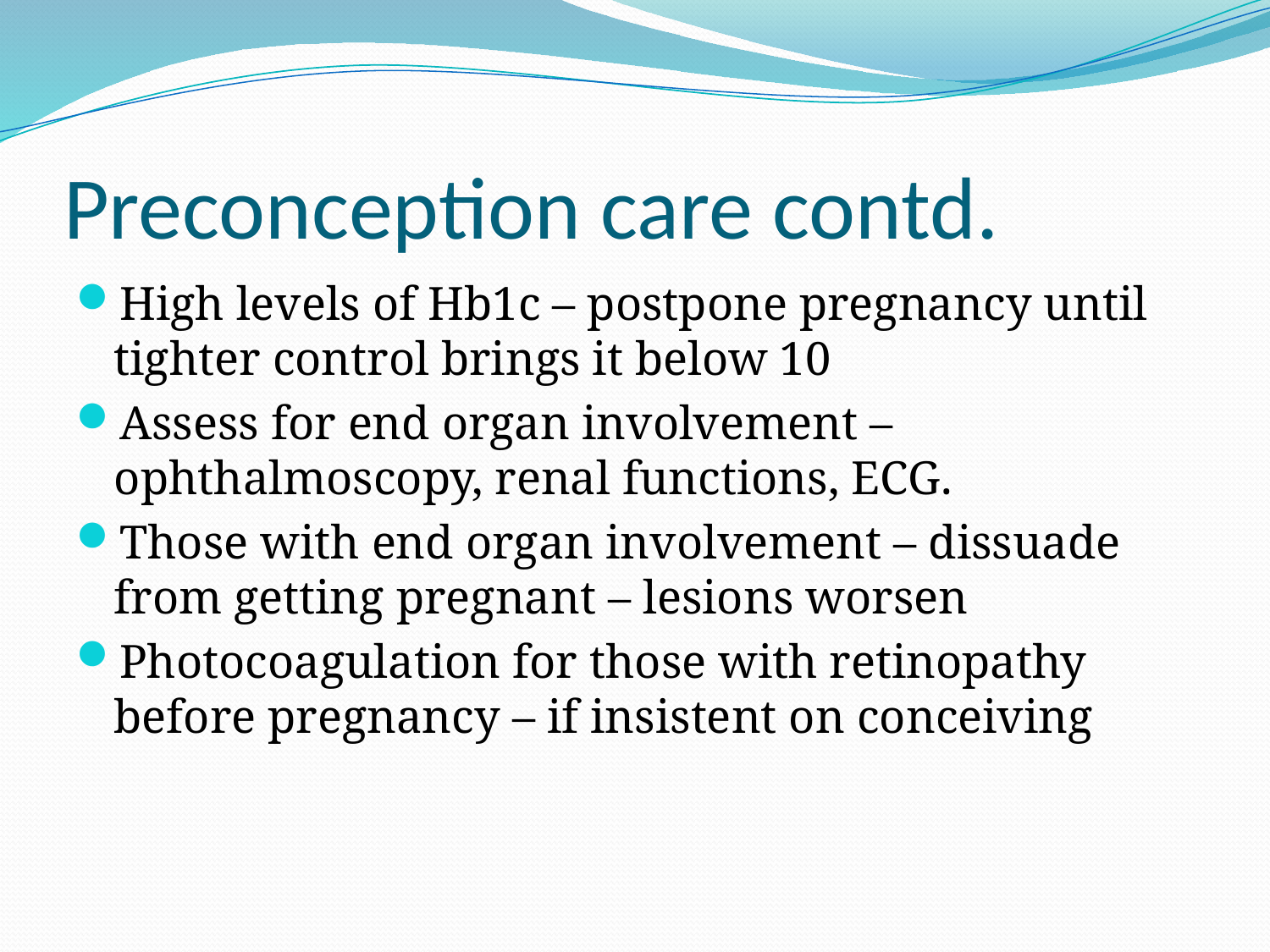

# Preconception care contd.
High levels of Hb1c – postpone pregnancy until tighter control brings it below 10
Assess for end organ involvement – ophthalmoscopy, renal functions, ECG.
Those with end organ involvement – dissuade from getting pregnant – lesions worsen
Photocoagulation for those with retinopathy before pregnancy – if insistent on conceiving